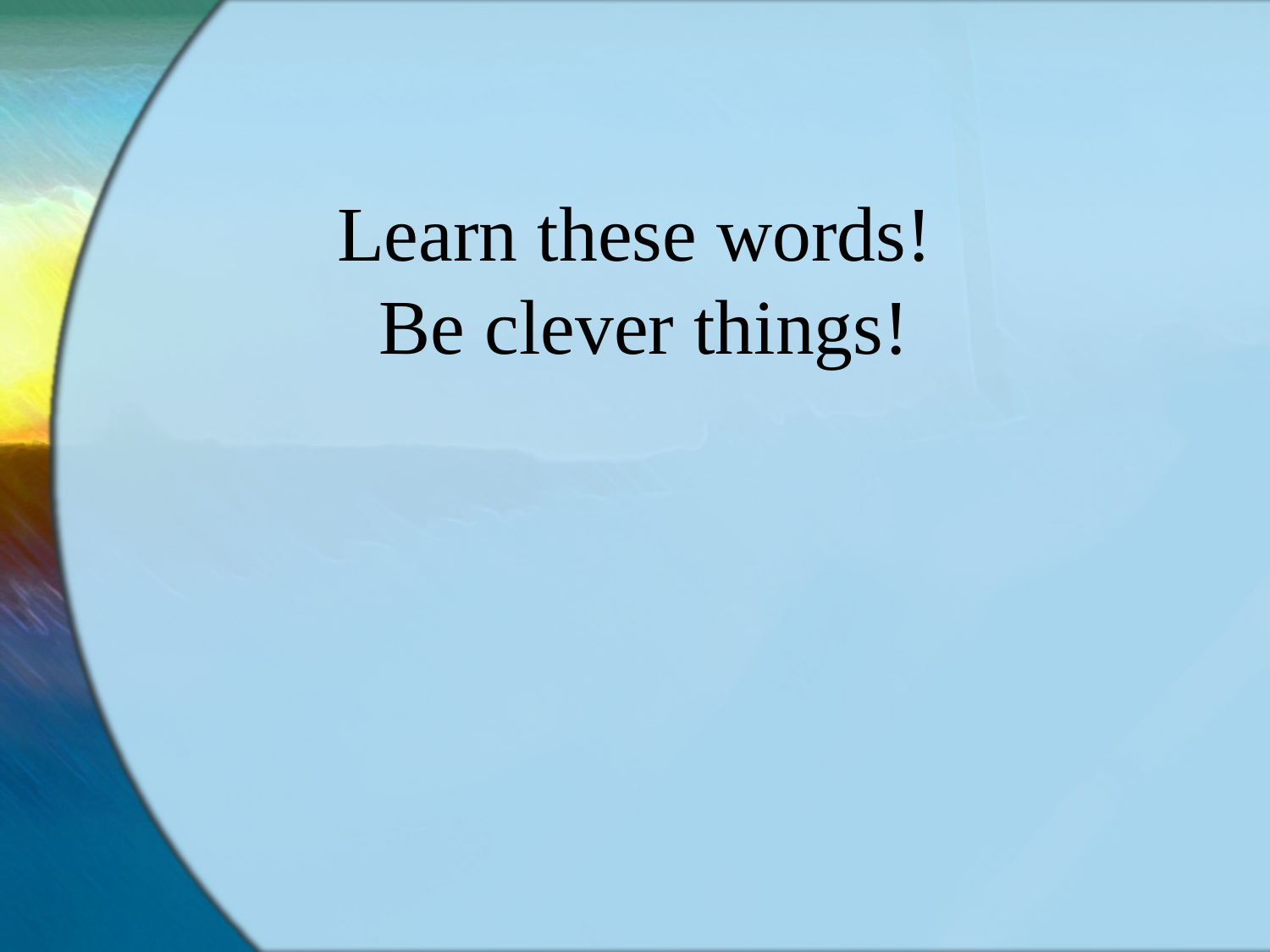

# Learn these words! Be clever things!